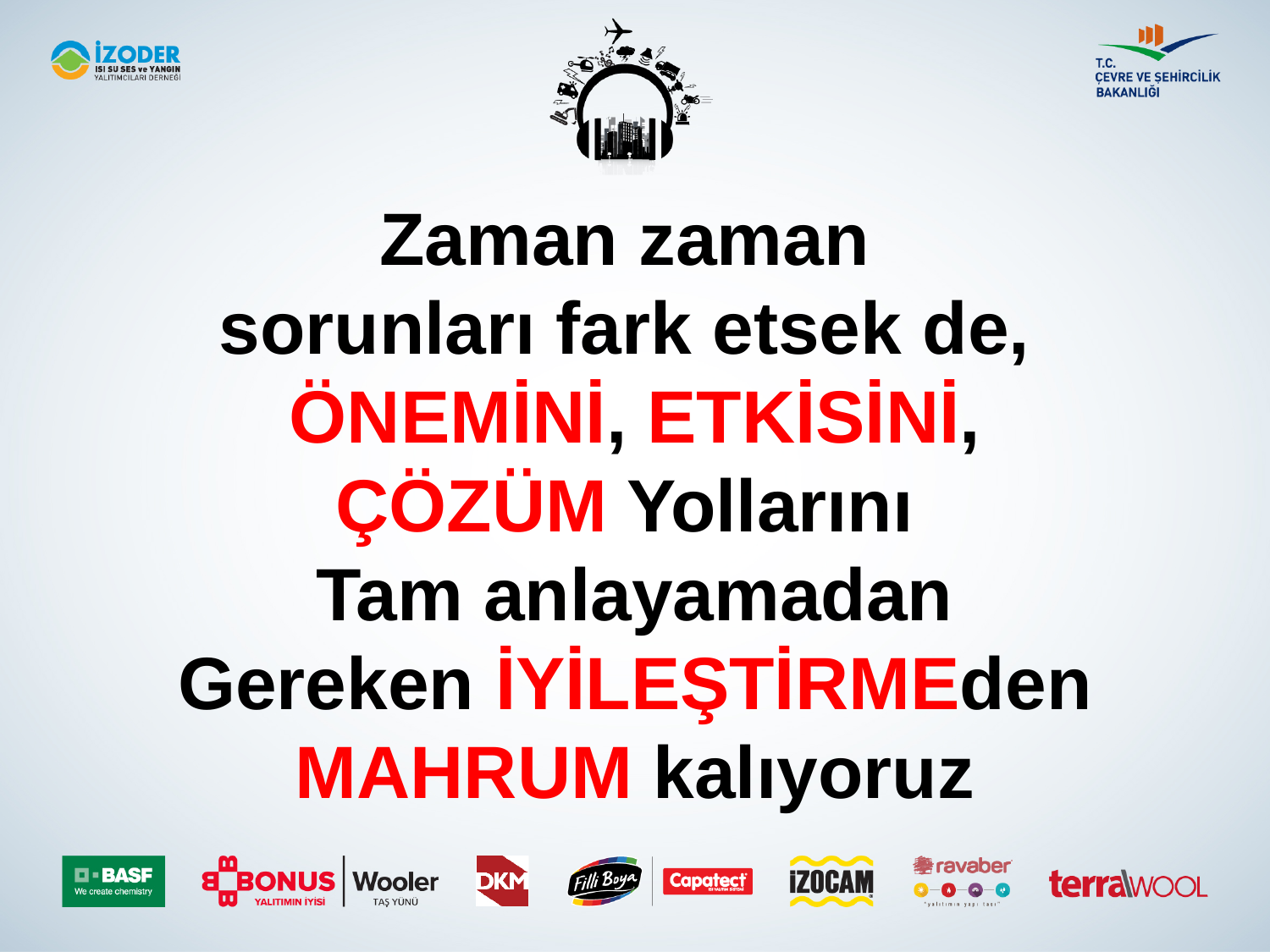

Zaman zaman
sorunları fark etsek de,
ÖNEMİNİ, ETKİSİNİ,
ÇÖZÜM Yollarını
Tam anlayamadan
Gereken İYİLEŞTİRMEden
MAHRUM kalıyoruz